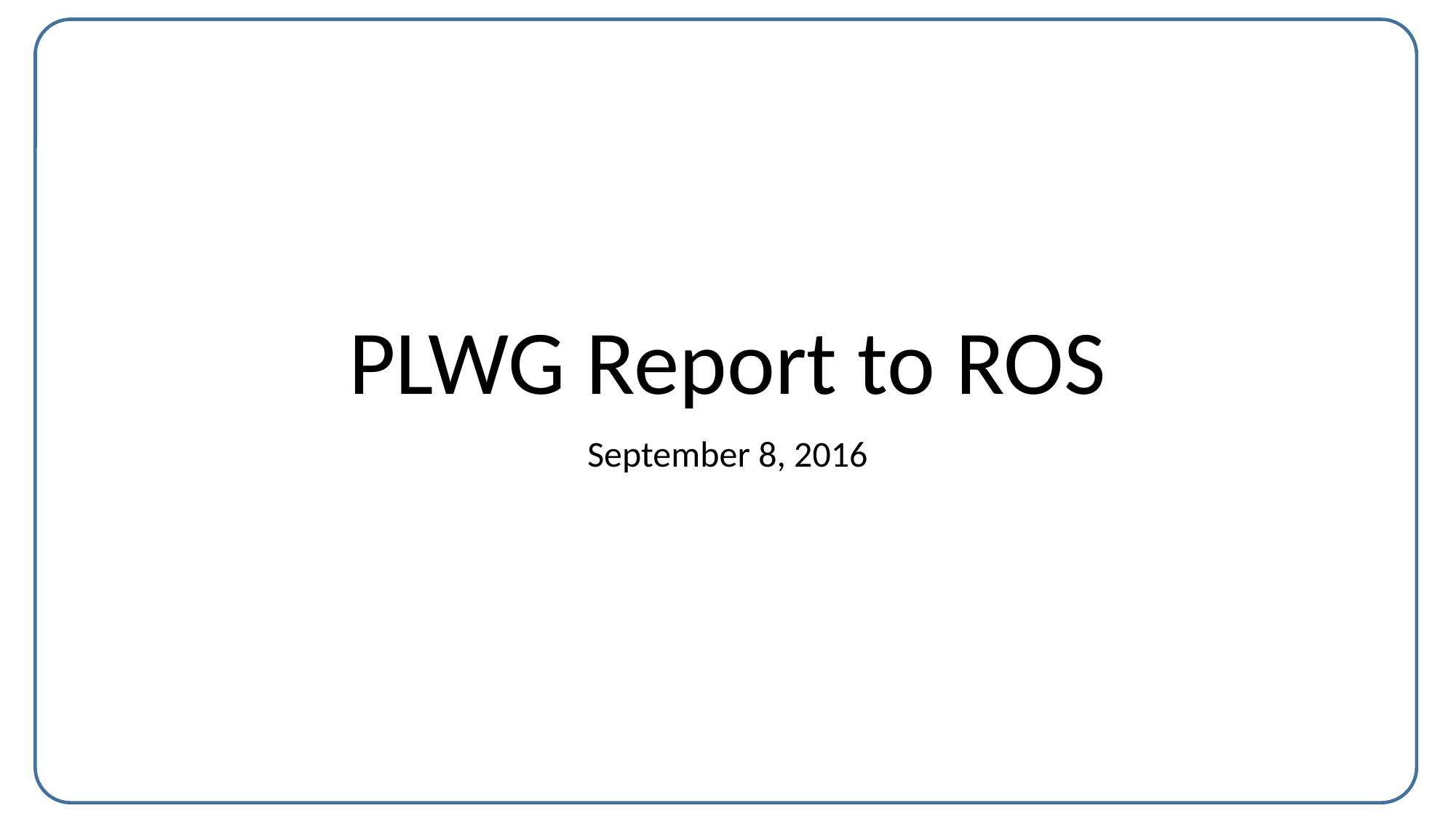

# PLWG Report to ROS
September 8, 2016